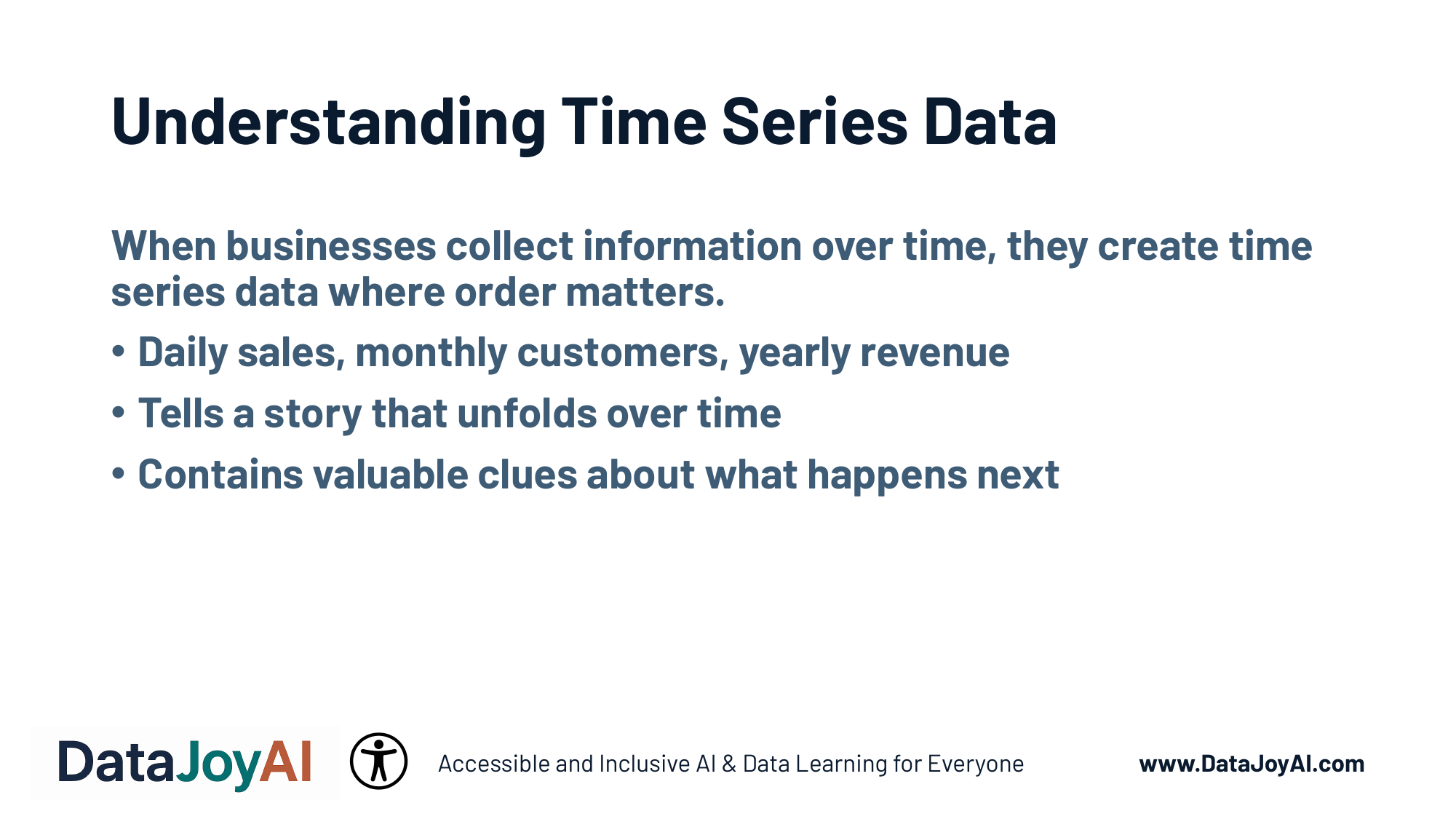

# Understanding Time Series Data
When businesses collect information over time, they create time series data where order matters.
Daily sales, monthly customers, yearly revenue
Tells a story that unfolds over time
Contains valuable clues about what happens next